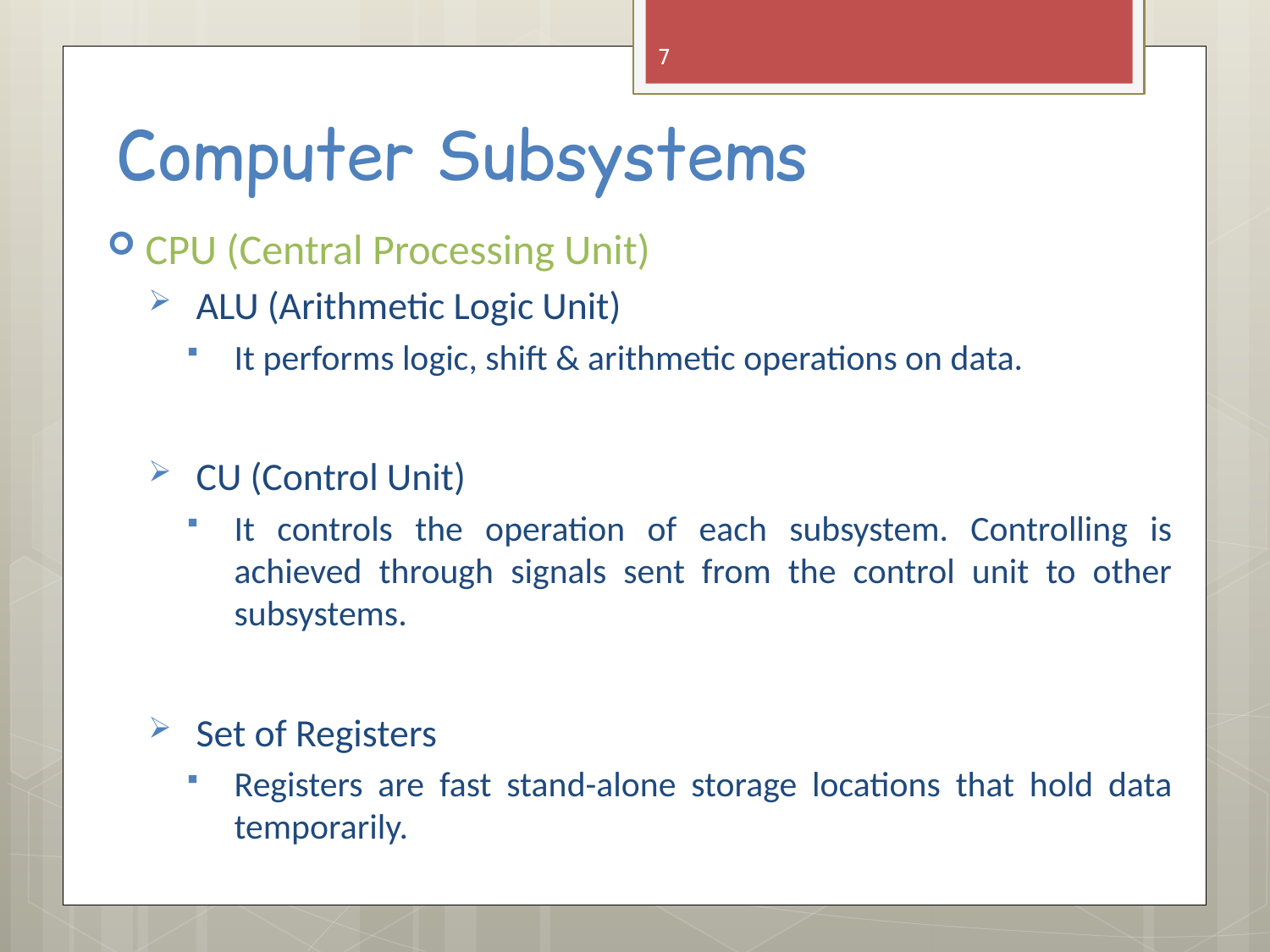

7
# Computer Subsystems
CPU (Central Processing Unit)
ALU (Arithmetic Logic Unit)
It performs logic, shift & arithmetic operations on data.

CU (Control Unit)
It controls the operation of each subsystem. Controlling is achieved through signals sent from the control unit to other subsystems.

Set of Registers
Registers are fast stand-alone storage locations that hold data temporarily.